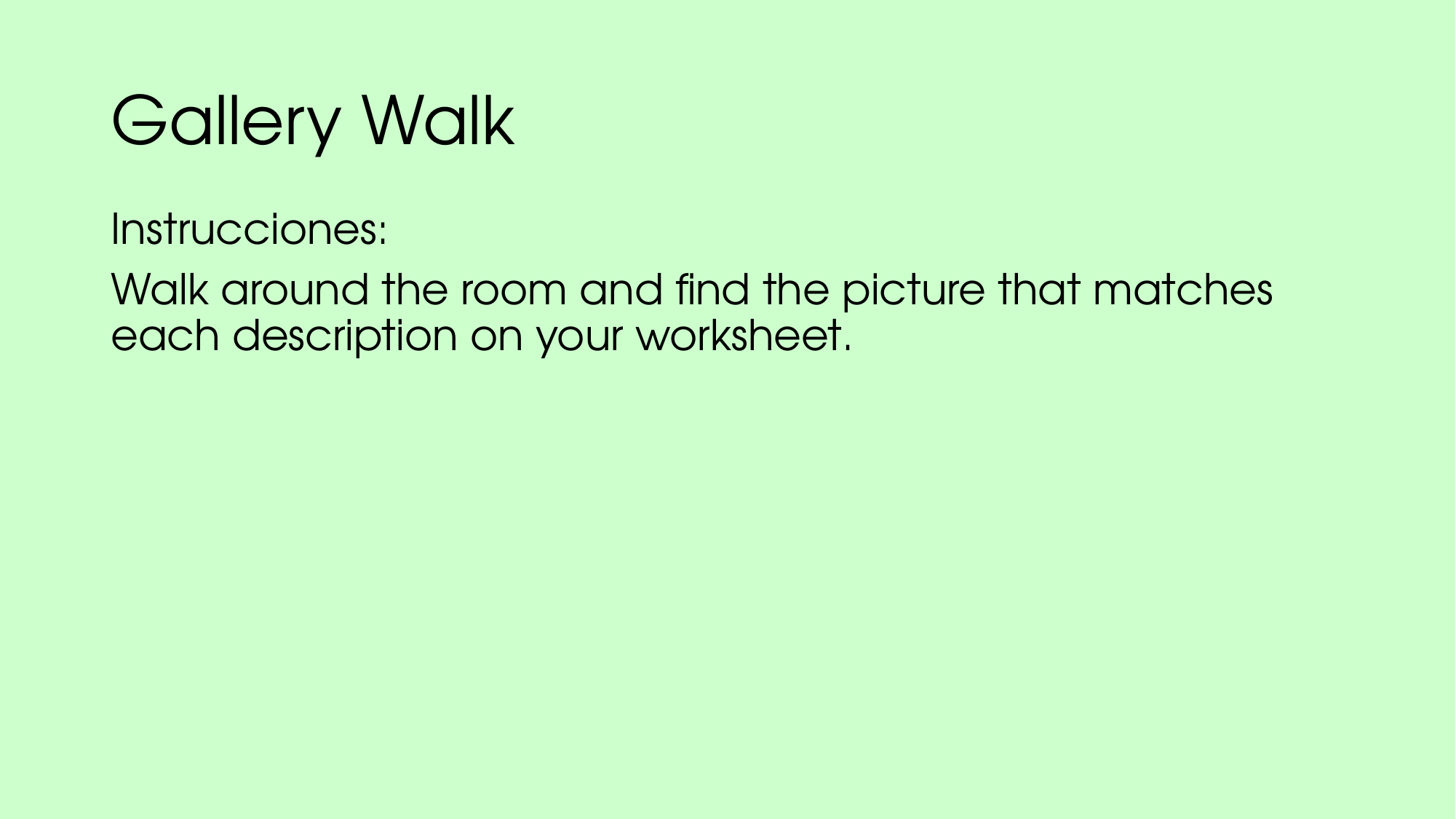

# Gallery Walk
Instrucciones:
Walk around the room and find the picture that matches each description on your worksheet.